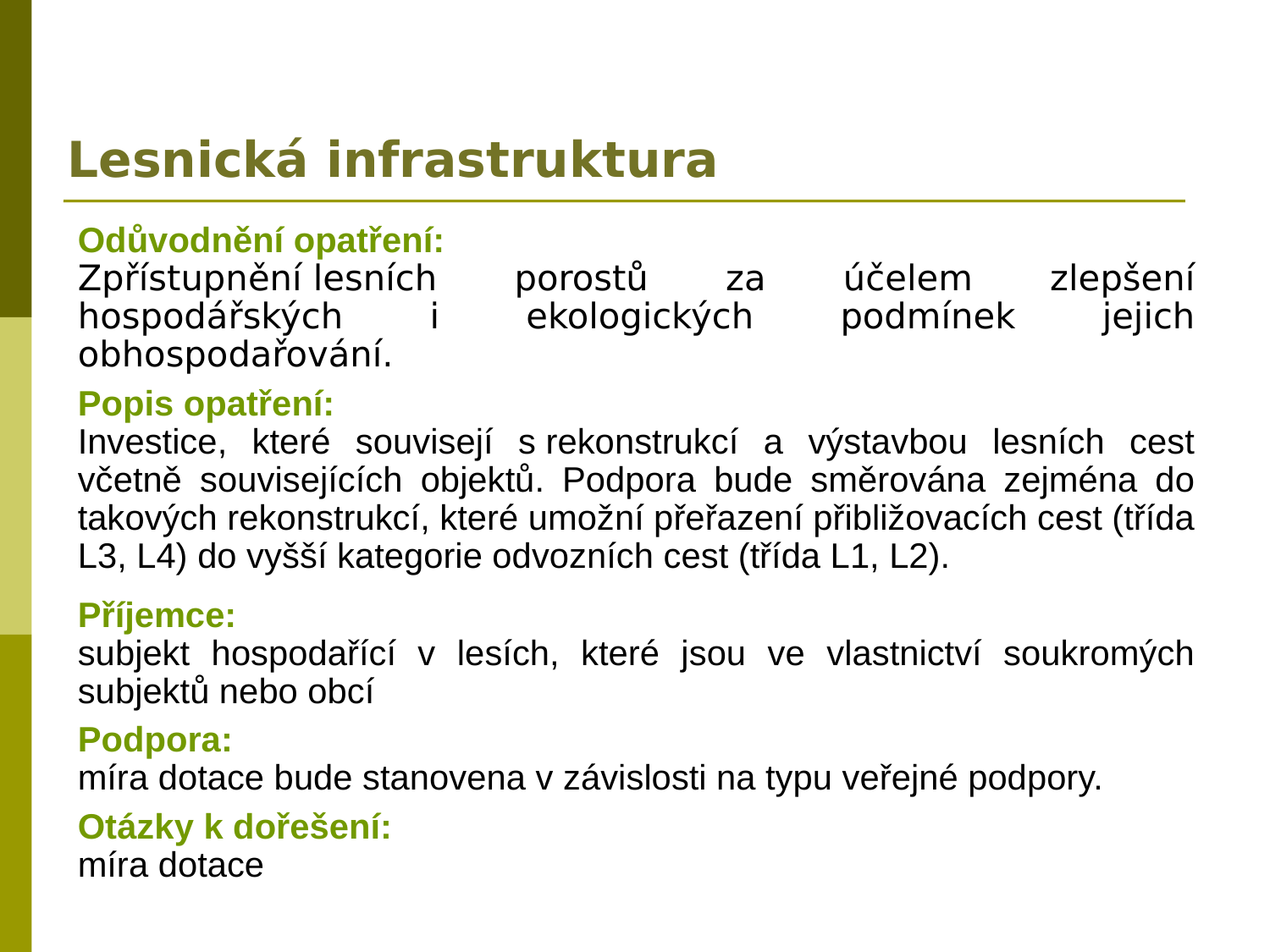

# Lesnická infrastruktura
Odůvodnění opatření:
Zpřístupnění lesních porostů za účelem zlepšení hospodářských i ekologických podmínek jejich obhospodařování.
Popis opatření:
Investice, které souvisejí s rekonstrukcí a výstavbou lesních cest včetně souvisejících objektů. Podpora bude směrována zejména do takových rekonstrukcí, které umožní přeřazení přibližovacích cest (třída L3, L4) do vyšší kategorie odvozních cest (třída L1, L2).
Příjemce:
subjekt hospodařící v lesích, které jsou ve vlastnictví soukromých subjektů nebo obcí
Podpora:
míra dotace bude stanovena v závislosti na typu veřejné podpory.
Otázky k dořešení:
míra dotace